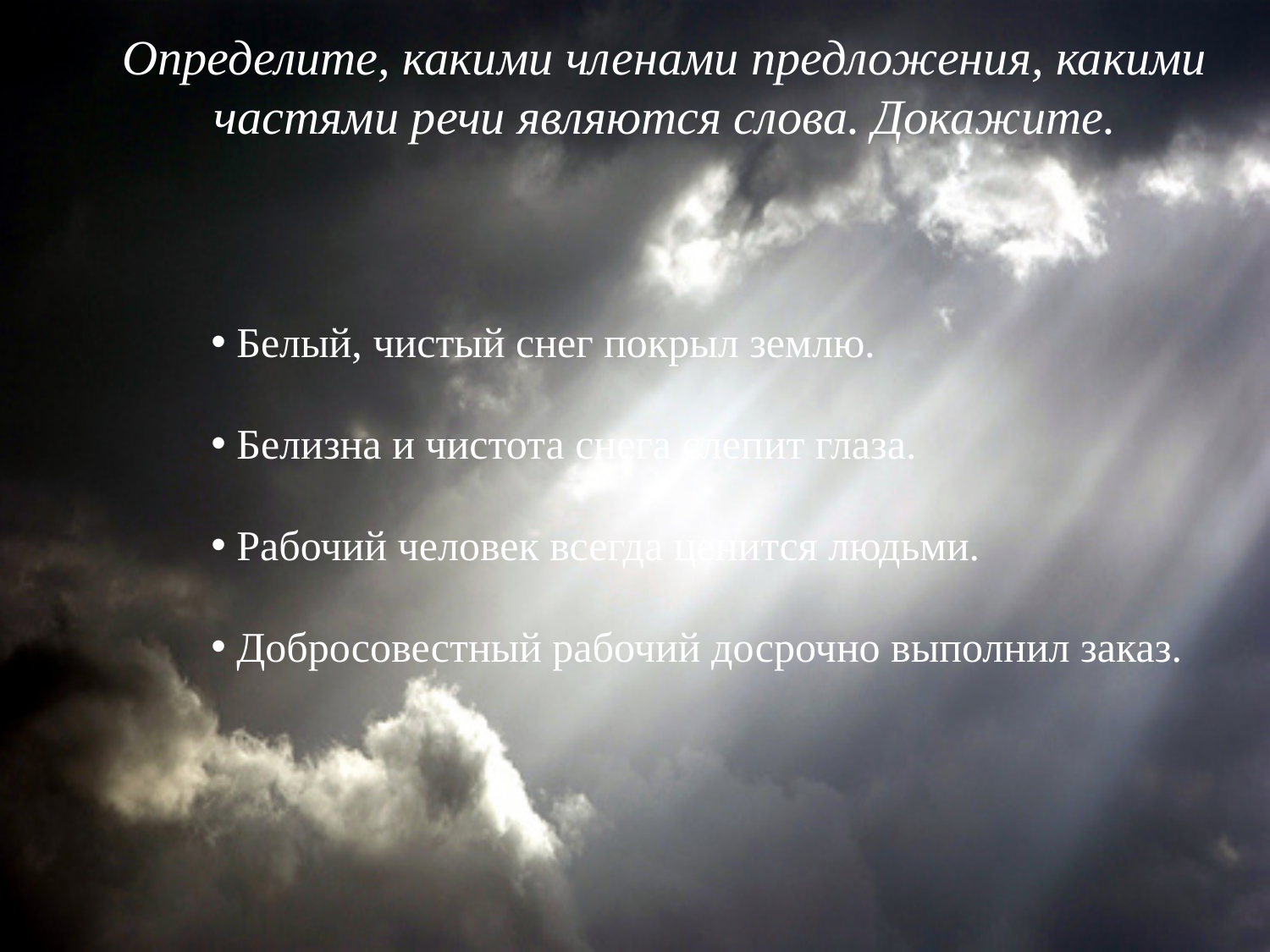

Определите, какими членами предложения, какими частями речи являются слова. Докажите.
 Белый, чистый снег покрыл землю.

 Белизна и чистота снега слепит глаза.

 Рабочий человек всегда ценится людьми.

 Добросовестный рабочий досрочно выполнил заказ.